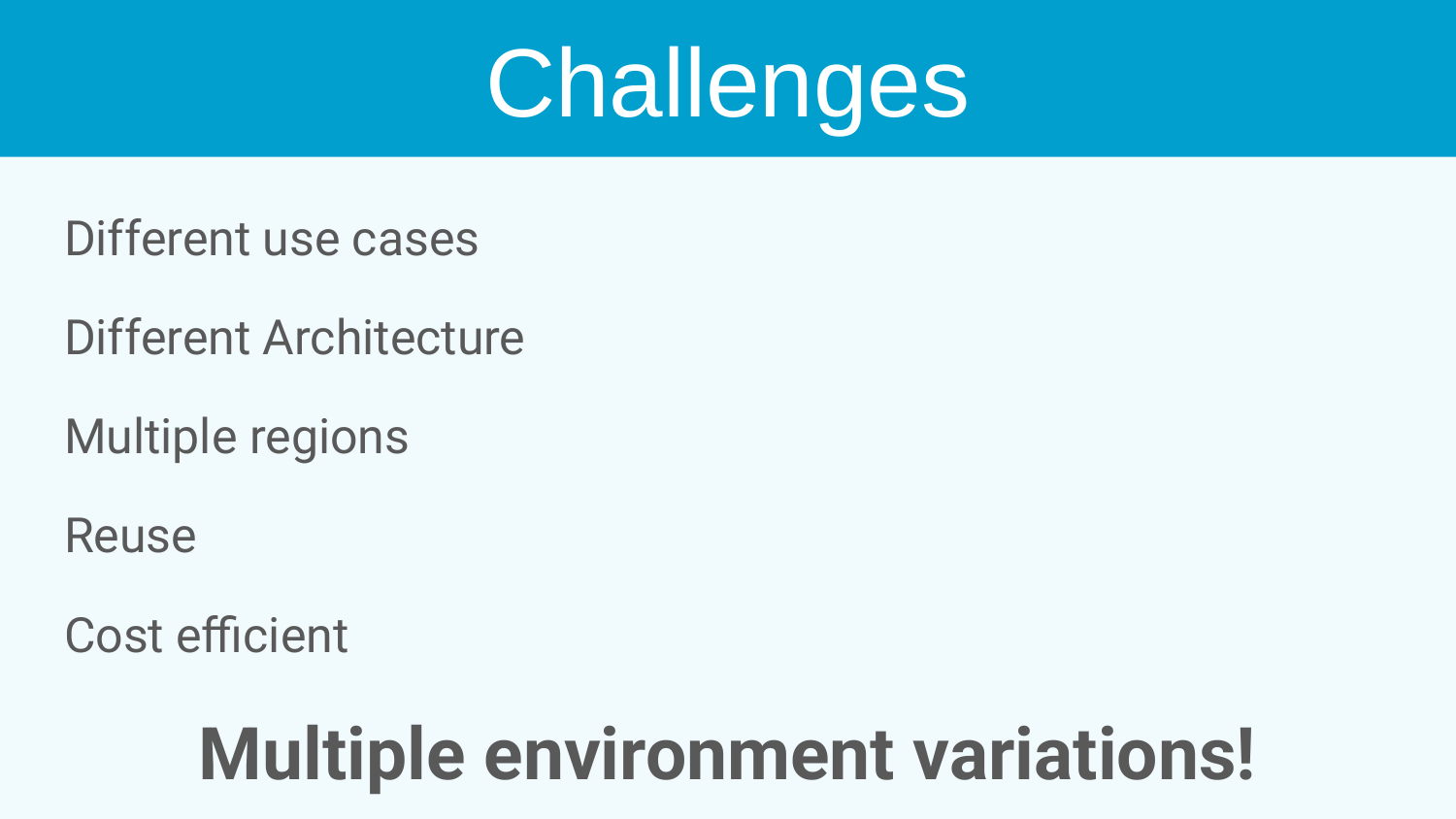

Challenges
Different use cases
Different Architecture
Multiple regions
Reuse
Cost efficient
Multiple environment variations!